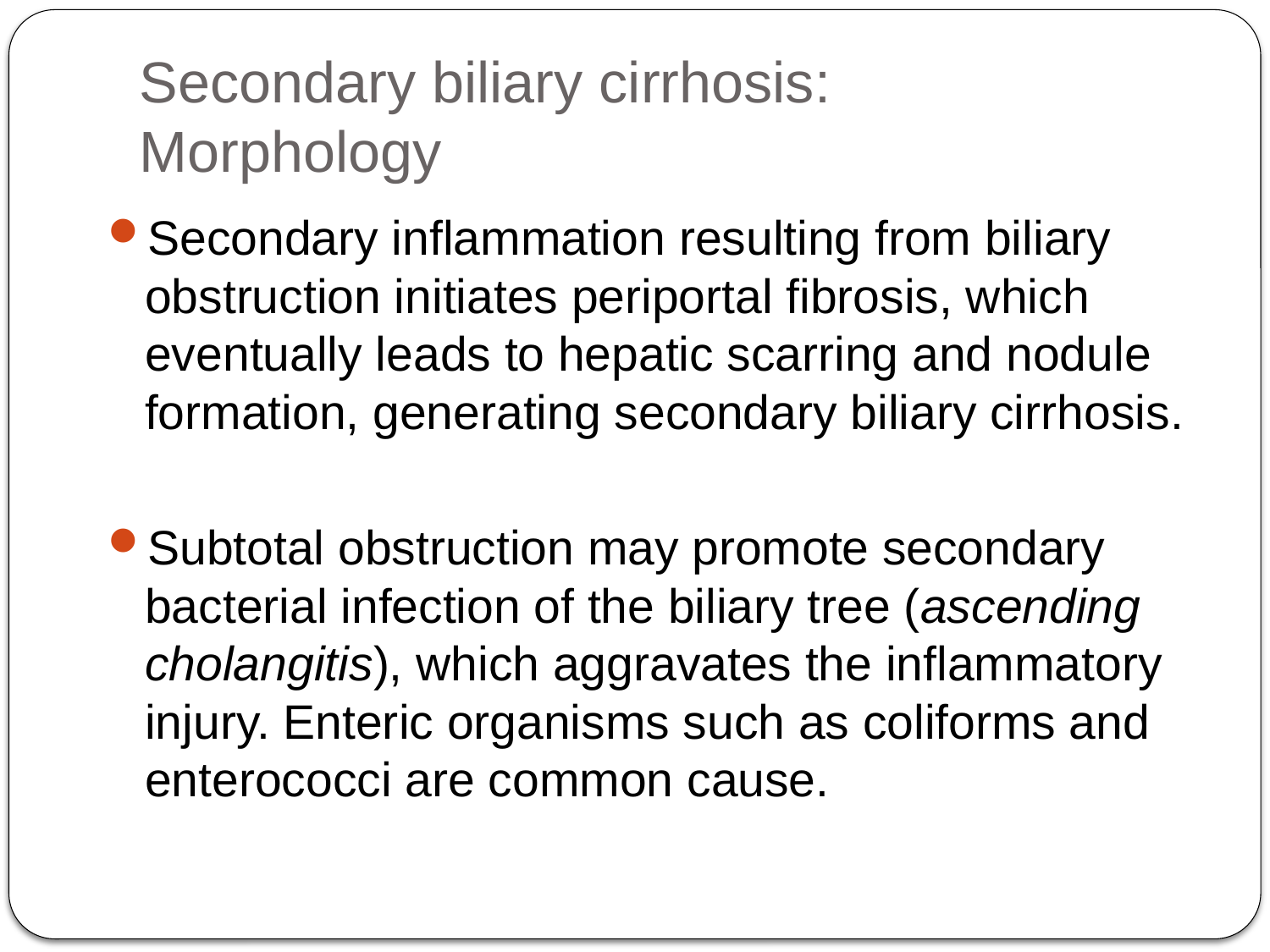

# Secondary biliary cirrhosis: Morphology
Secondary inflammation resulting from biliary obstruction initiates periportal fibrosis, which eventually leads to hepatic scarring and nodule formation, generating secondary biliary cirrhosis.

Subtotal obstruction may promote secondary bacterial infection of the biliary tree (ascending cholangitis), which aggravates the inflammatory injury. Enteric organisms such as coliforms and enterococci are common cause.